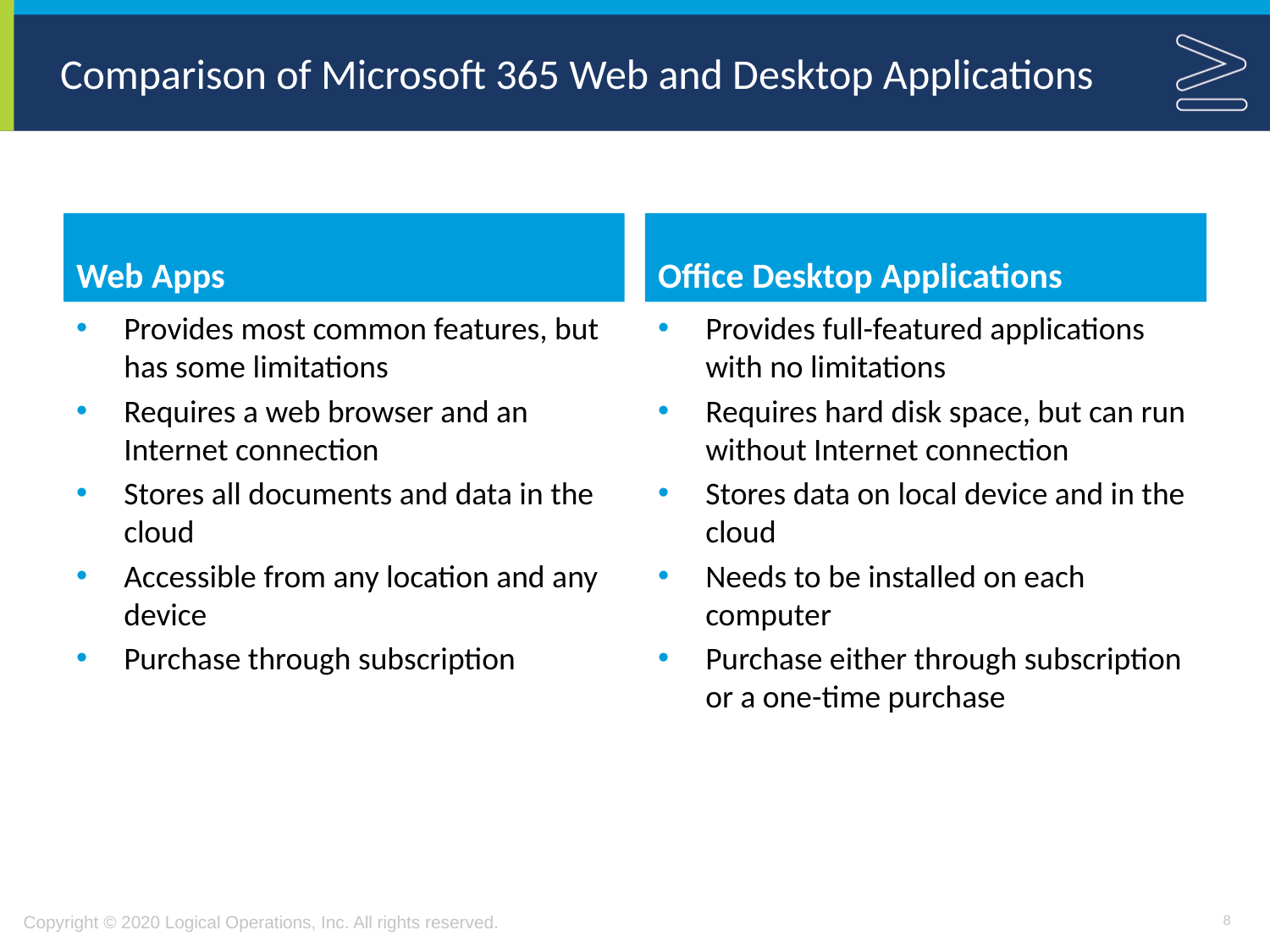

# Comparison of Microsoft 365 Web and Desktop Applications
Web Apps
Office Desktop Applications
Provides most common features, but has some limitations
Requires a web browser and an Internet connection
Stores all documents and data in the cloud
Accessible from any location and any device
Purchase through subscription

Provides full-featured applications with no limitations
Requires hard disk space, but can run without Internet connection
Stores data on local device and in the cloud
Needs to be installed on each computer
Purchase either through subscription or a one-time purchase
8